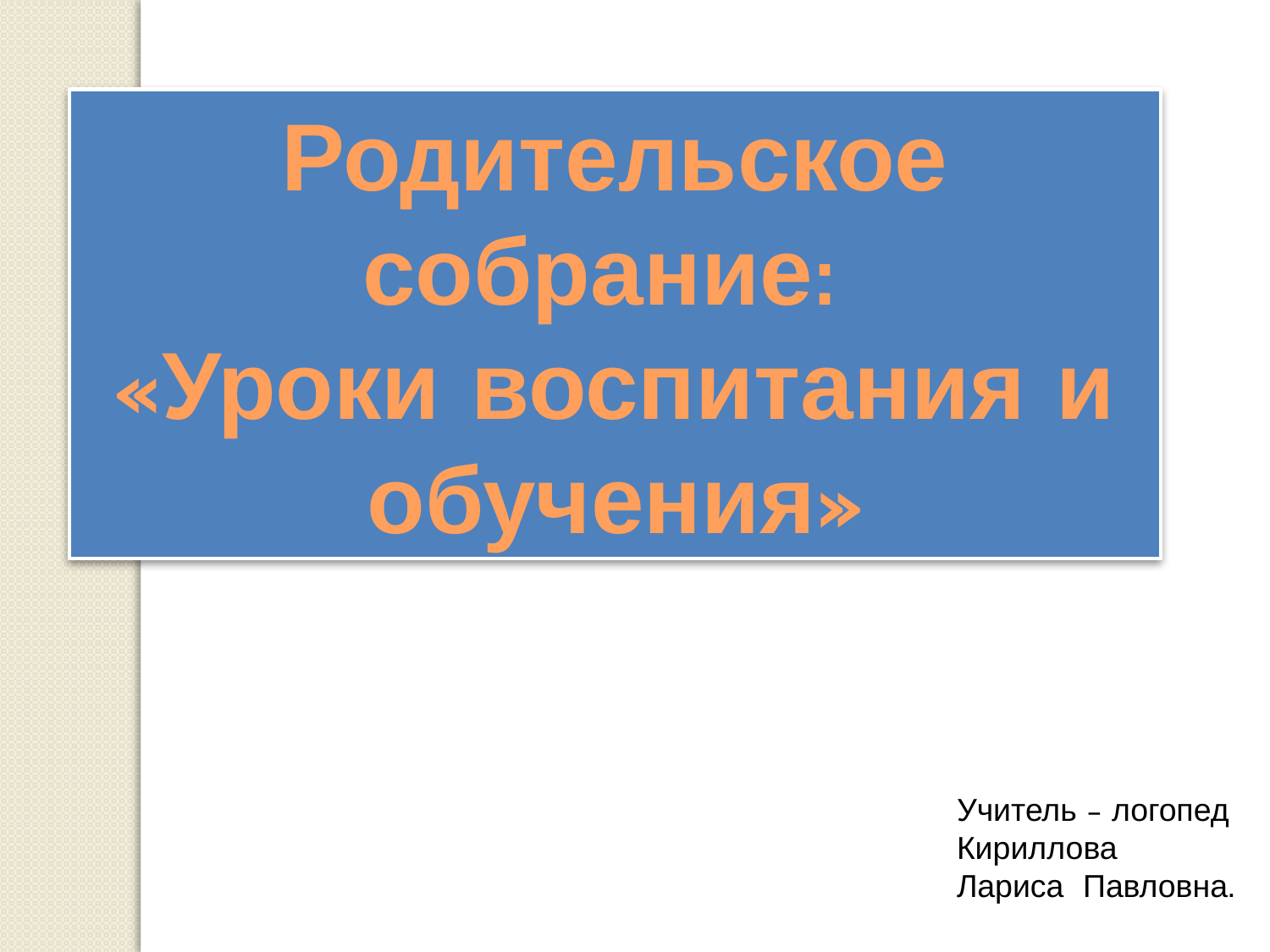

Родительское собрание:
«Уроки воспитания и обучения»
Учитель – логопед
Кириллова
Лариса  Павловна.